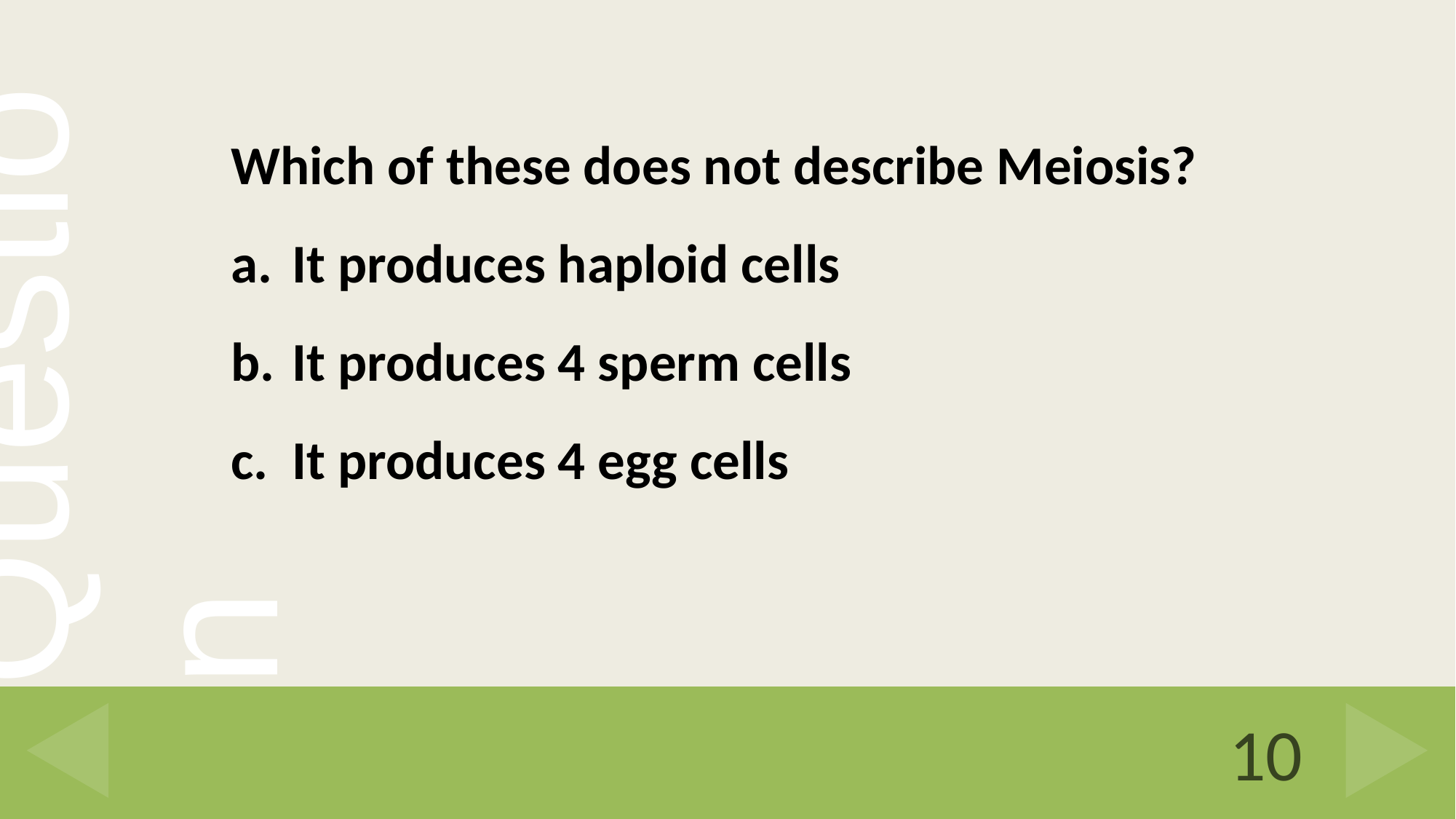

Which of these does not describe Meiosis?
It produces haploid cells
It produces 4 sperm cells
It produces 4 egg cells

10